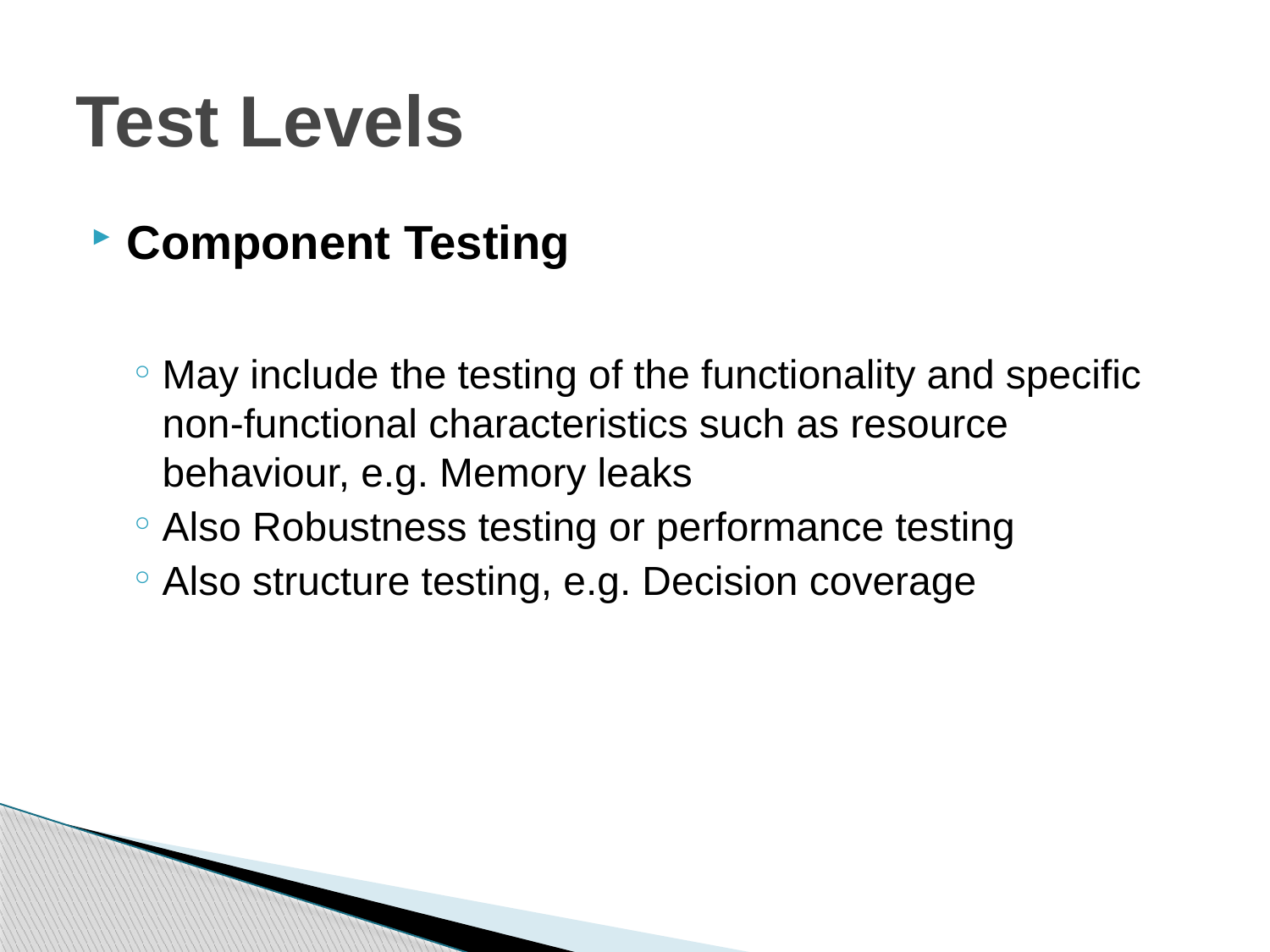

# Test Levels
Component Testing

May include the testing of the functionality and specific non-functional characteristics such as resource behaviour, e.g. Memory leaks
Also Robustness testing or performance testing
Also structure testing, e.g. Decision coverage